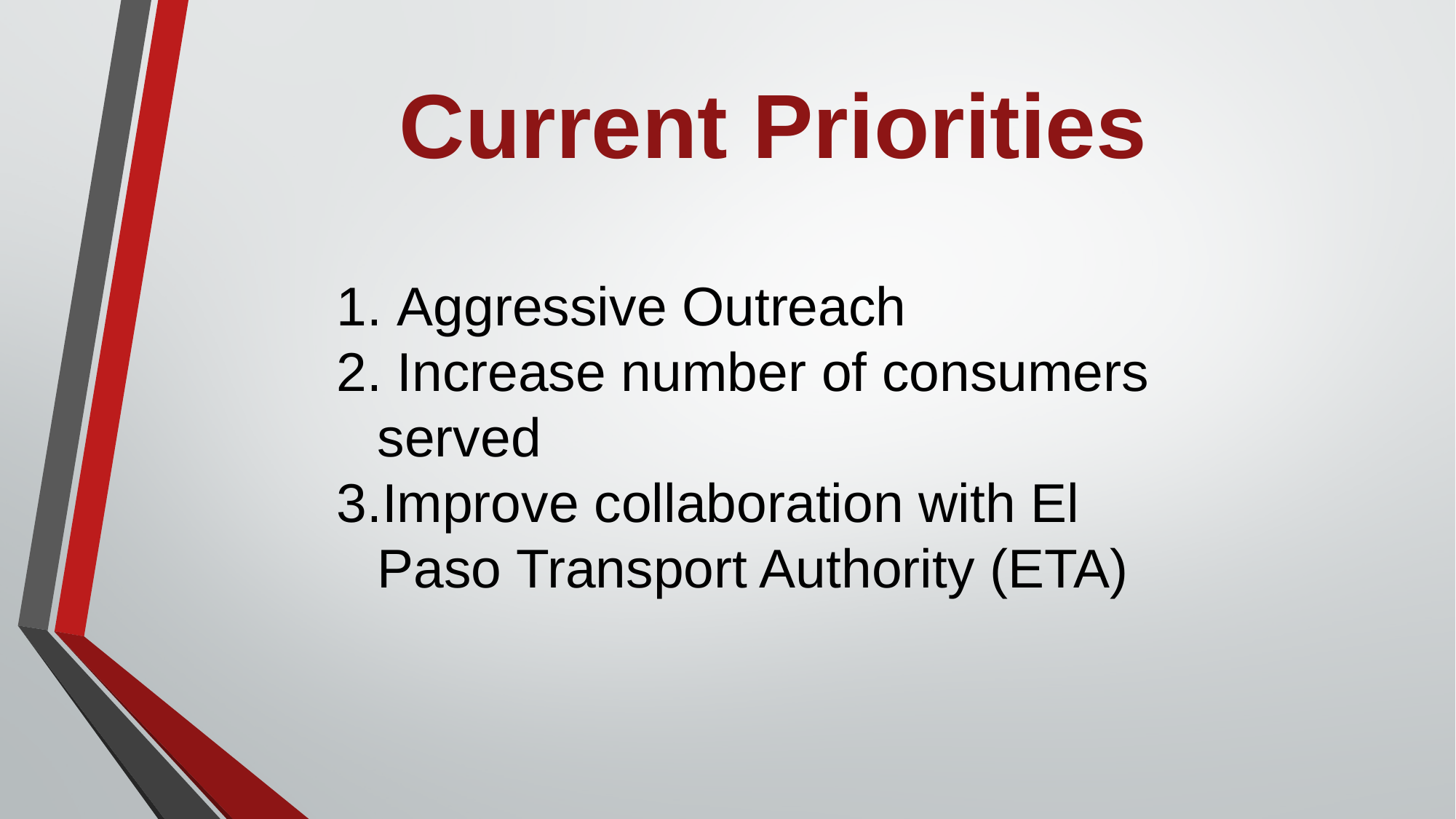

# Current Priorities
 Aggressive Outreach
 Increase number of consumers served
Improve collaboration with El Paso Transport Authority (ETA)